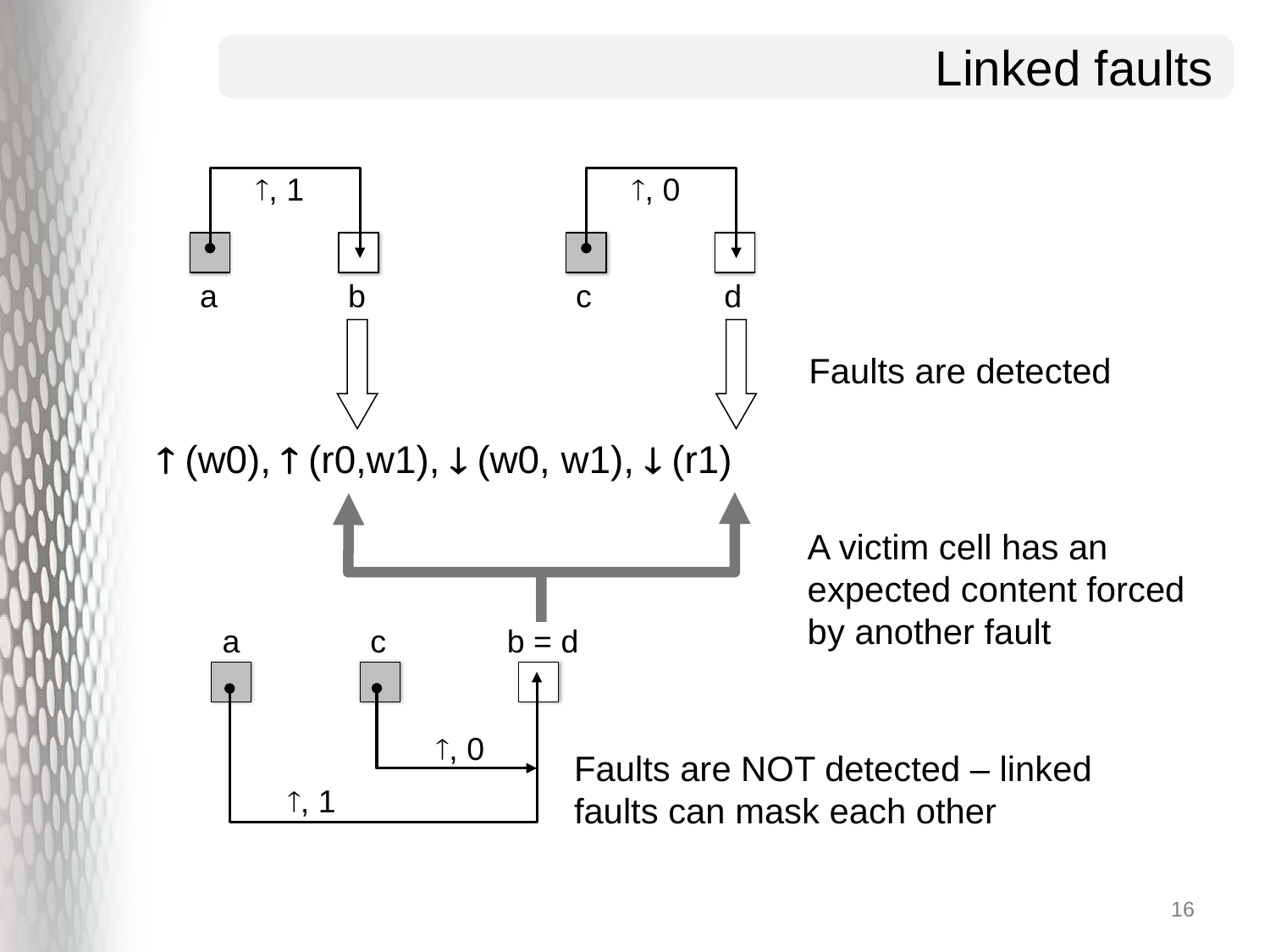

# Linked faults
↑, 1

a
b
↑, 0

c
d

Faults are detected
↑ (w0), ↑ (r0,w1), ↓ (w0, w1), ↓ (r1)

A victim cell has an expected content forced by another fault
a
c
b = d

↑, 0
Faults are NOT detected – linked faults can mask each other
↑, 1